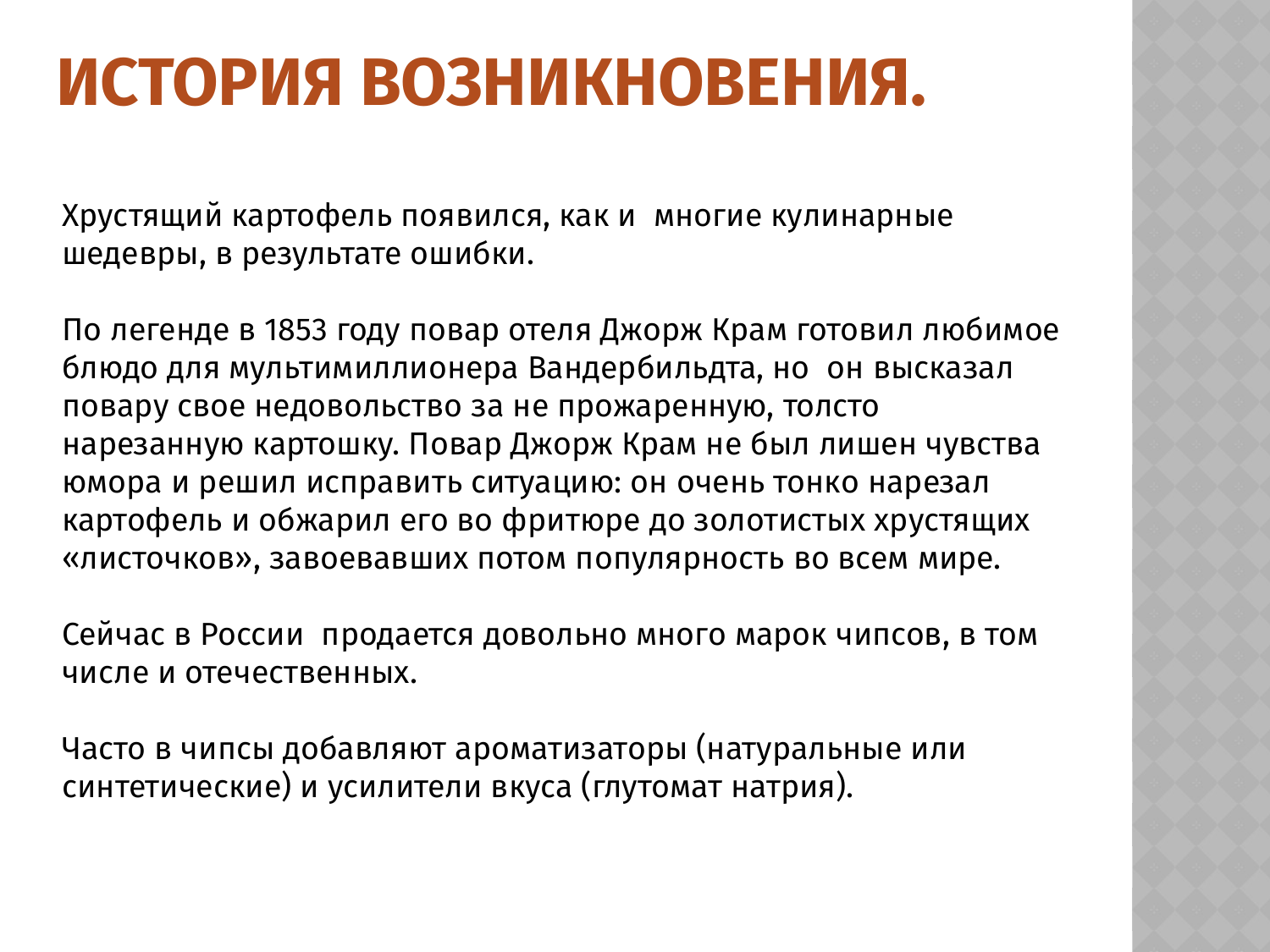

# История возникновения.
Хрустящий картофель появился, как и  многие кулинарные шедевры, в результате ошибки.

По легенде в 1853 году повар отеля Джорж Крам готовил любимое блюдо для мультимиллионера Вандербильдта, но  он высказал повару свое недовольство за не прожаренную, толсто нарезанную картошку. Повар Джорж Крам не был лишен чувства юмора и решил исправить ситуацию: он очень тонко нарезал картофель и обжарил его во фритюре до золотистых хрустящих «листочков», завоевавших потом популярность во всем мире.

Сейчас в России  продается довольно много марок чипсов, в том числе и отечественных.

Часто в чипсы добавляют ароматизаторы (натуральные или синтетические) и усилители вкуса (глутомат натрия).